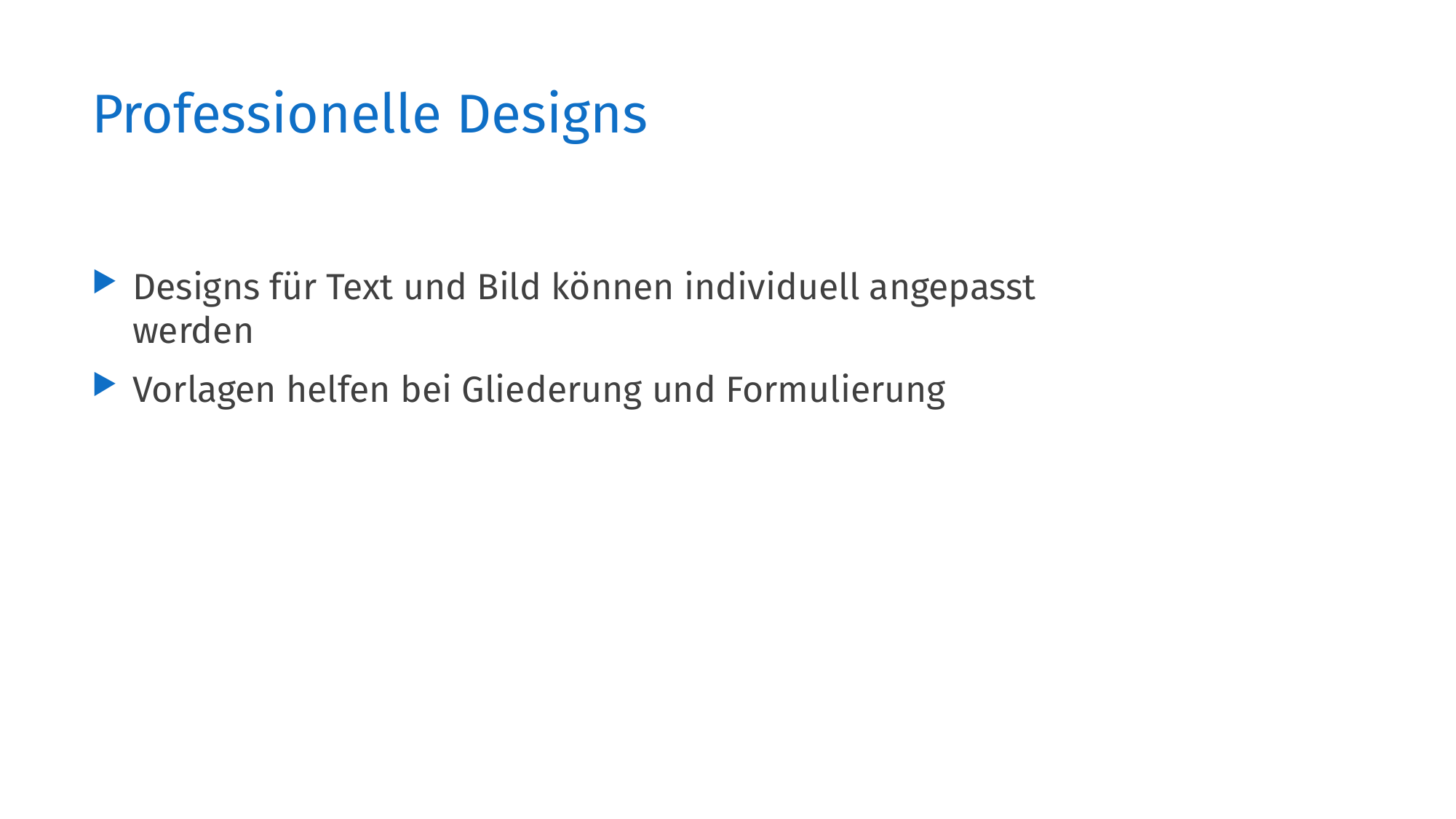

# Professionelle Designs
Designs für Text und Bild können individuell angepasst werden
Vorlagen helfen bei Gliederung und Formulierung